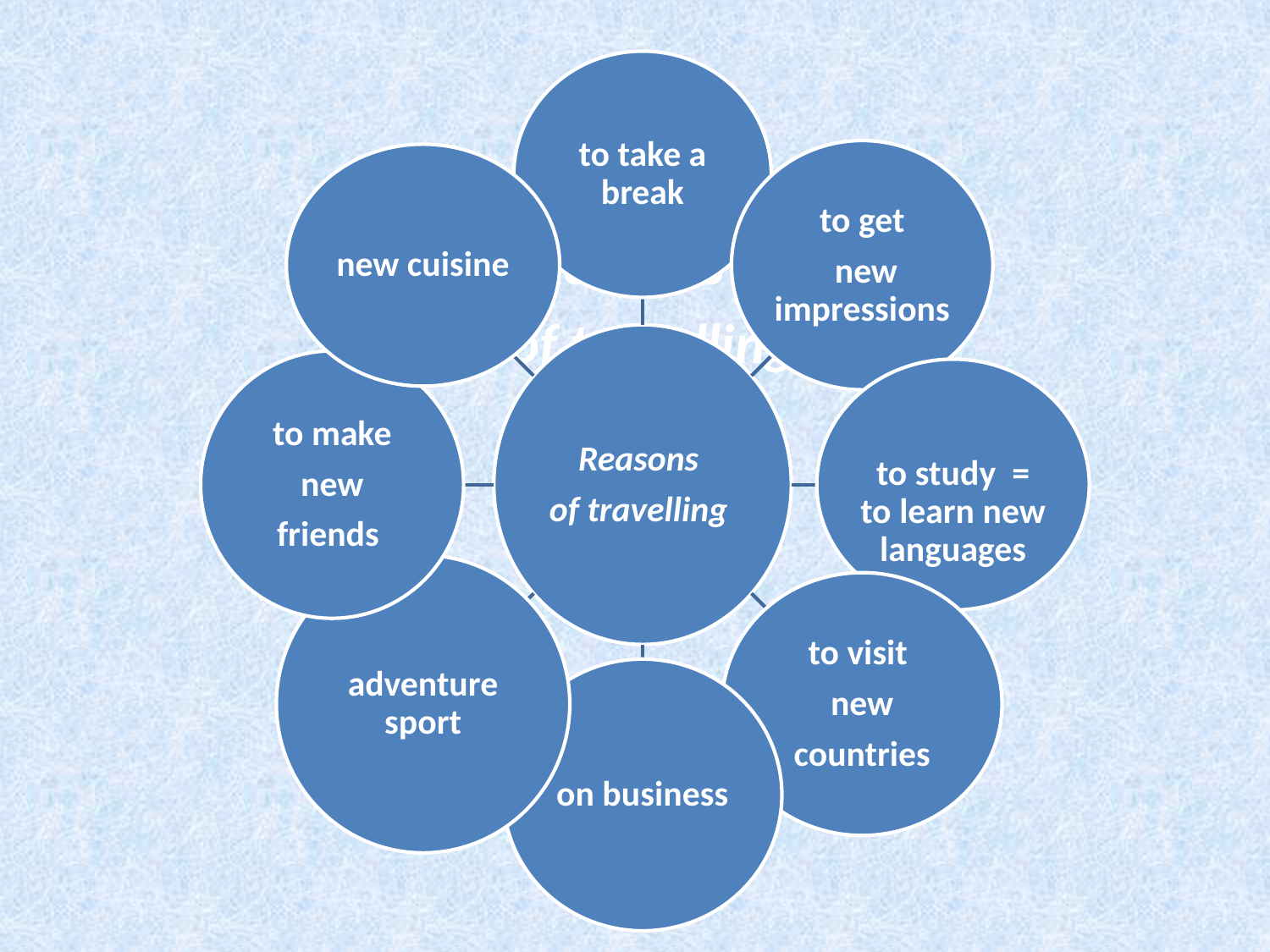

Reasons
of travelling

to take a break

to get
 new impressions

to study  = to learn new languages

to visit
new
countries

on business

adventure sport

to make
 new
friends

new cuisine
Reasons
of travelling